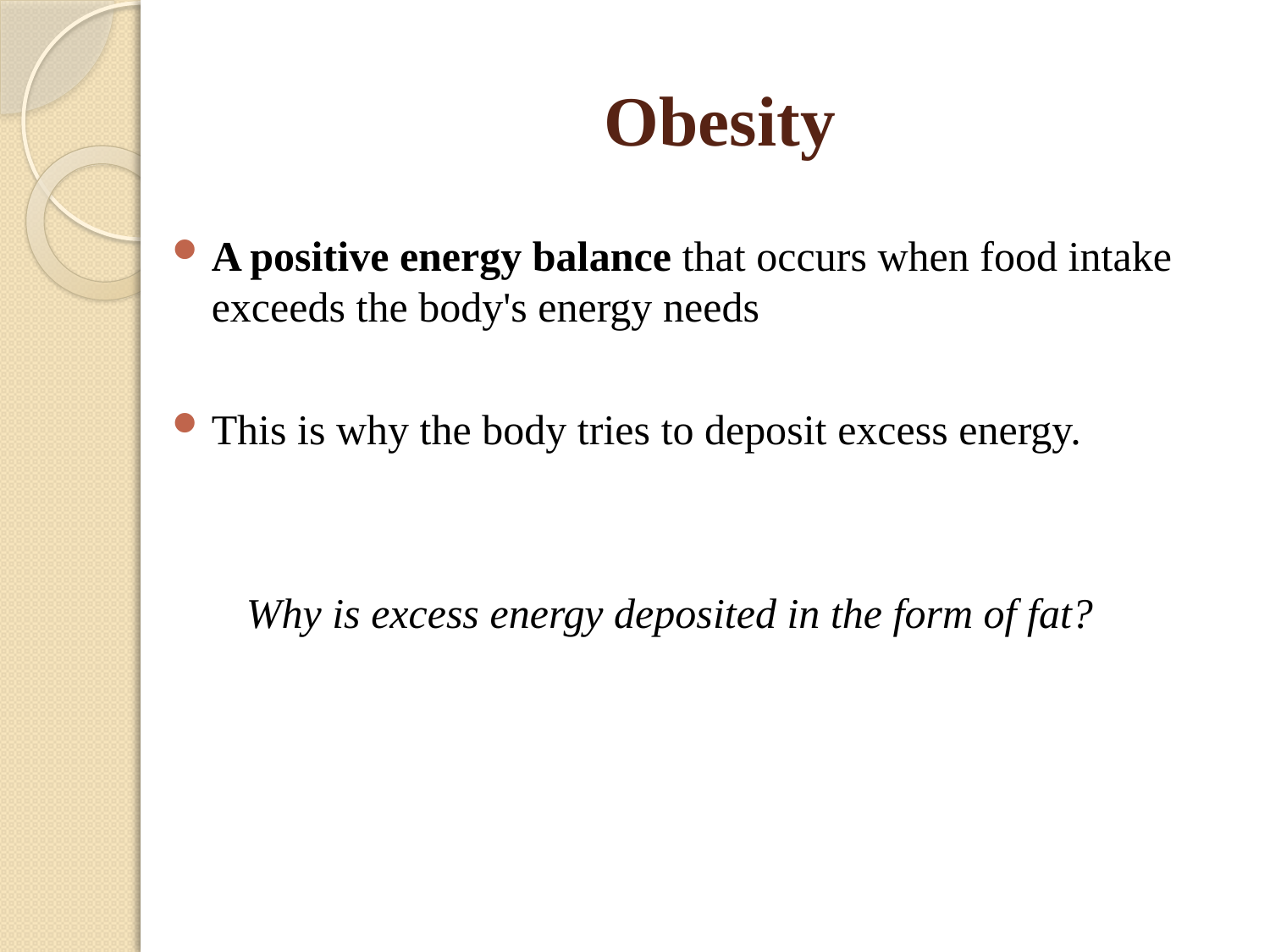

# Obesity
A positive energy balance that occurs when food intake exceeds the body's energy needs

This is why the body tries to deposit excess energy.

       Why is excess energy deposited in the form of fat?